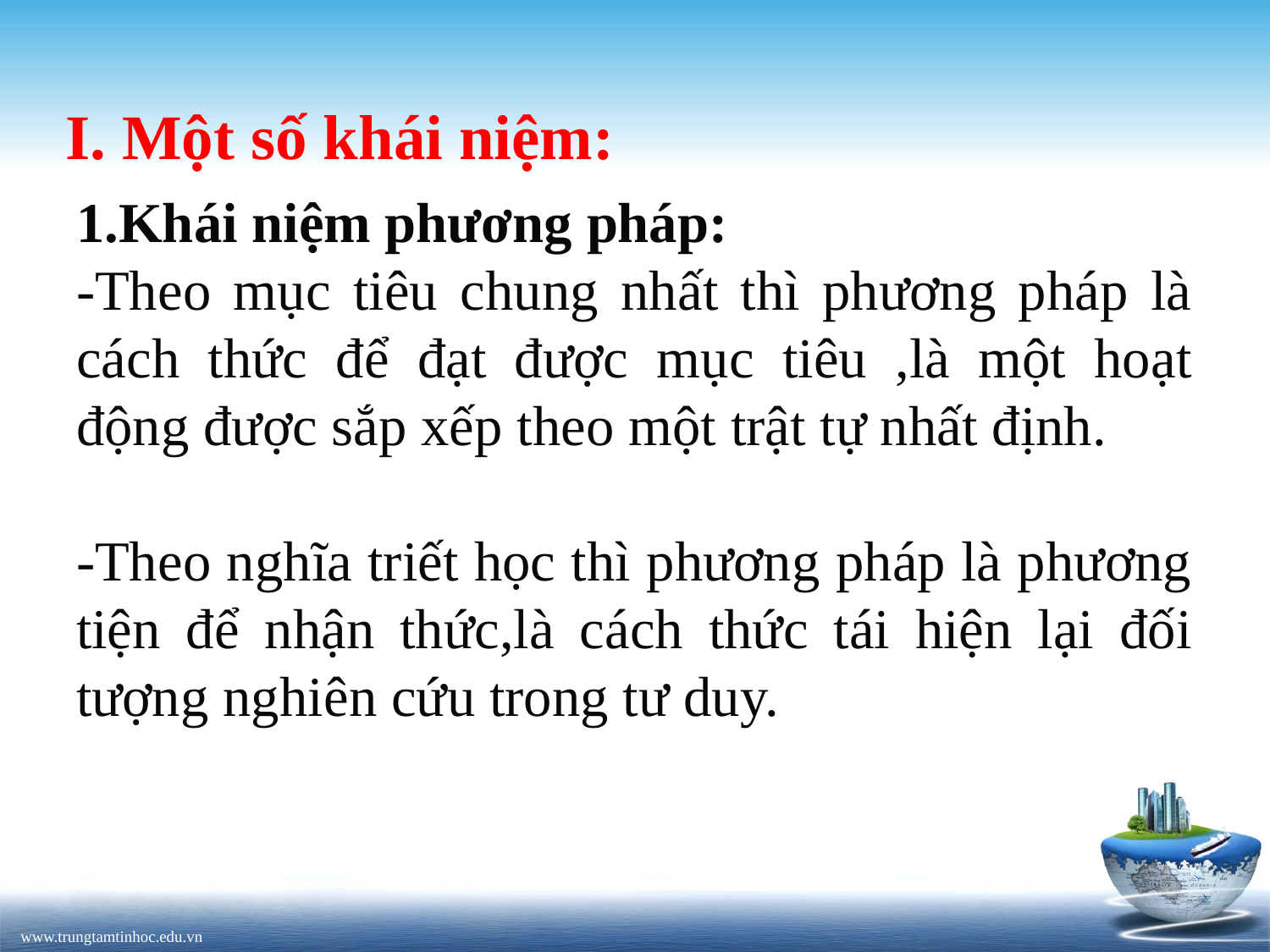

# I. Một số khái niệm:
1.Khái niệm phương pháp:
-Theo mục tiêu chung nhất thì phương pháp là cách thức để đạt được mục tiêu ,là một hoạt động được sắp xếp theo một trật tự nhất định.

-Theo nghĩa triết học thì phương pháp là phương tiện để nhận thức,là cách thức tái hiện lại đối tượng nghiên cứu trong tư duy.